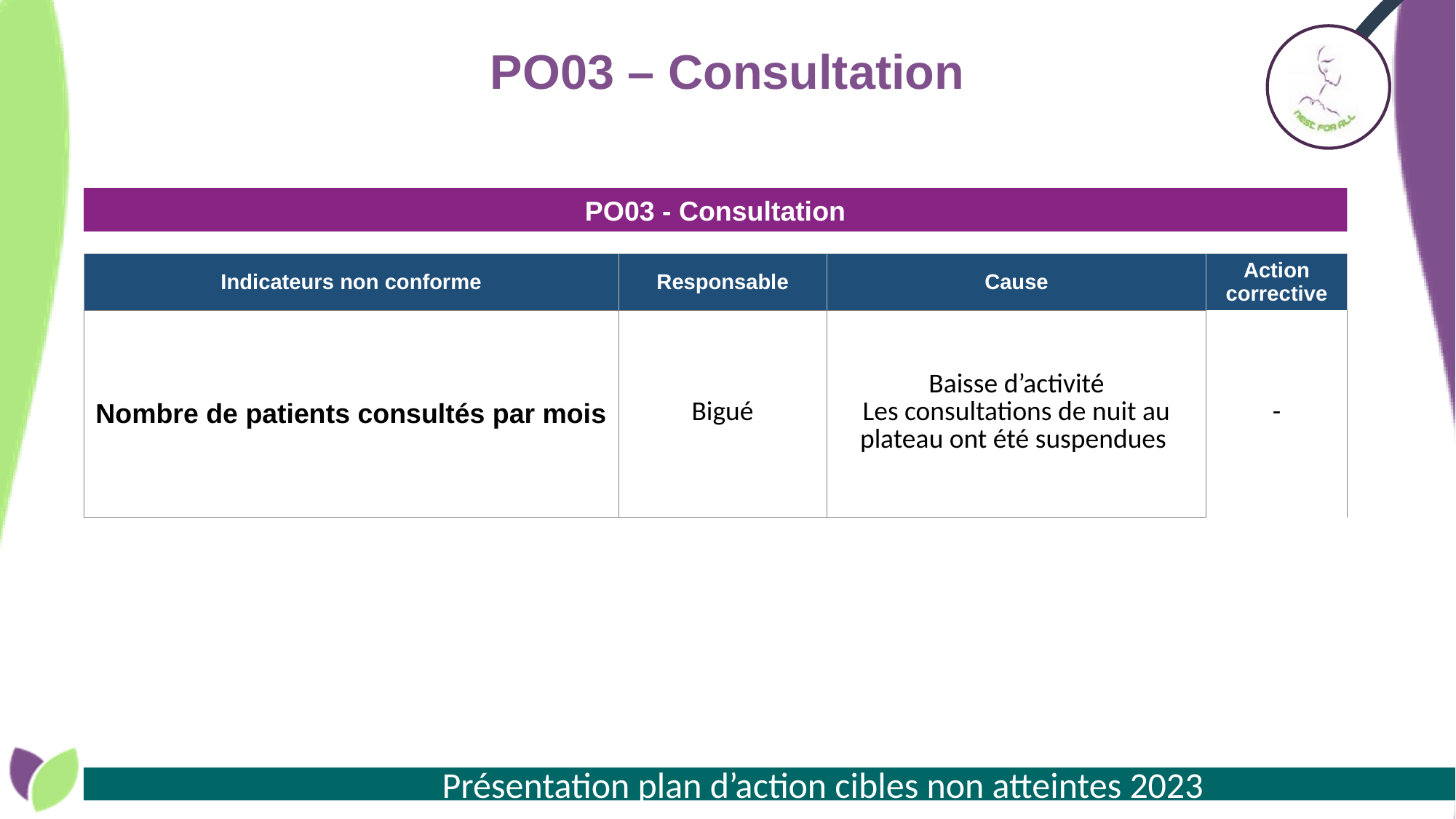

# PO03 – Consultation
PO03 - Consultation
| Indicateurs non conforme | Responsable | Cause | Action corrective |
| --- | --- | --- | --- |
| Nombre de patients consultés par mois | Bigué | Baisse d’activité Les consultations de nuit au plateau ont été suspendues | - |
 Présentation plan d’action cibles non atteintes 2023